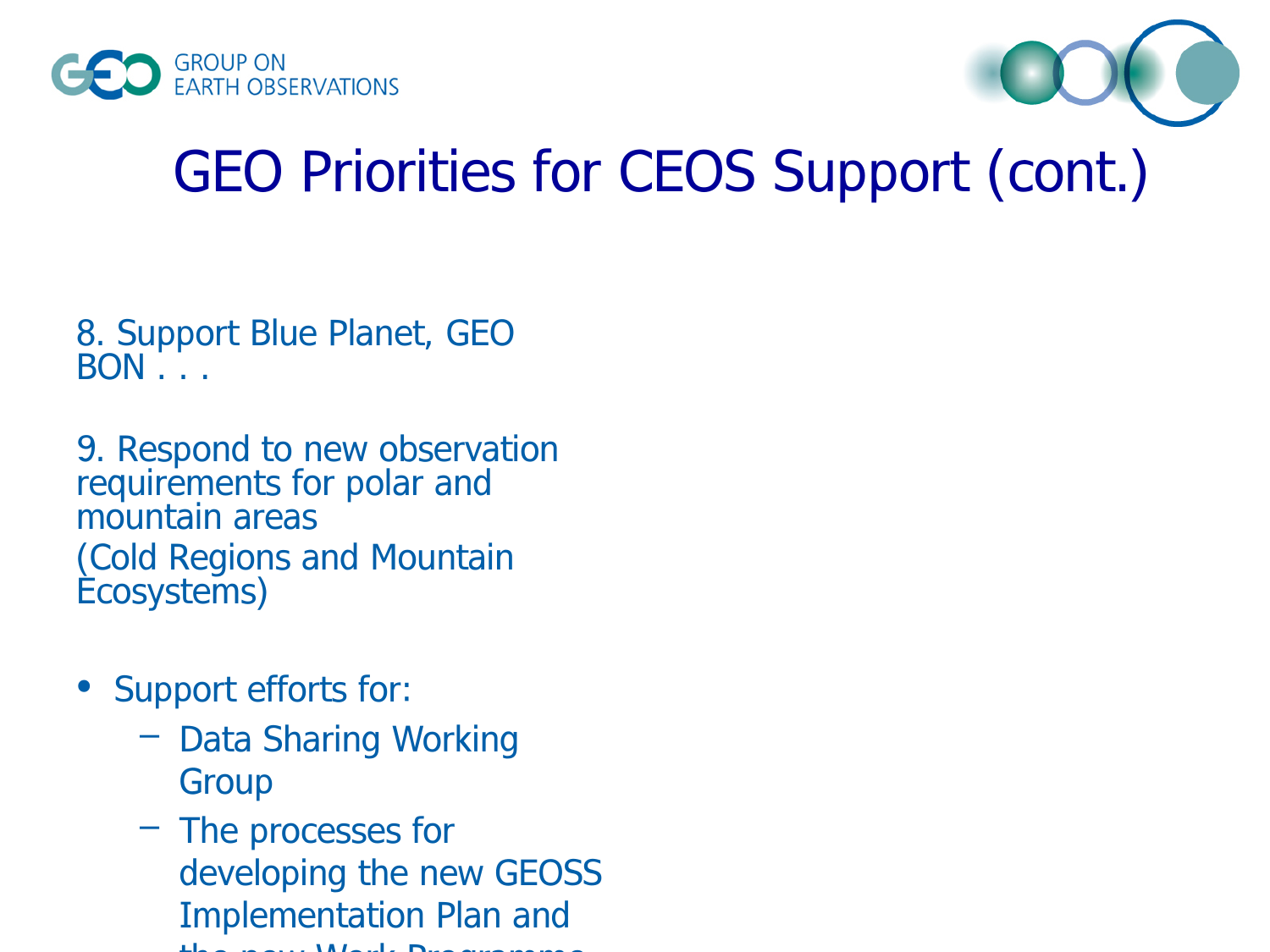

Support Blue Planet, GEO BON . . .

 Respond to new observation requirements for polar and mountain areas
(Cold Regions and Mountain Ecosystems)

  Support efforts for:
Data Sharing Working Group
The processes for developing the new GEOSS Implementation Plan and the new Work Programme
GEO Secretariat with secondments

GEO Priorities for CEOS Support (cont.)